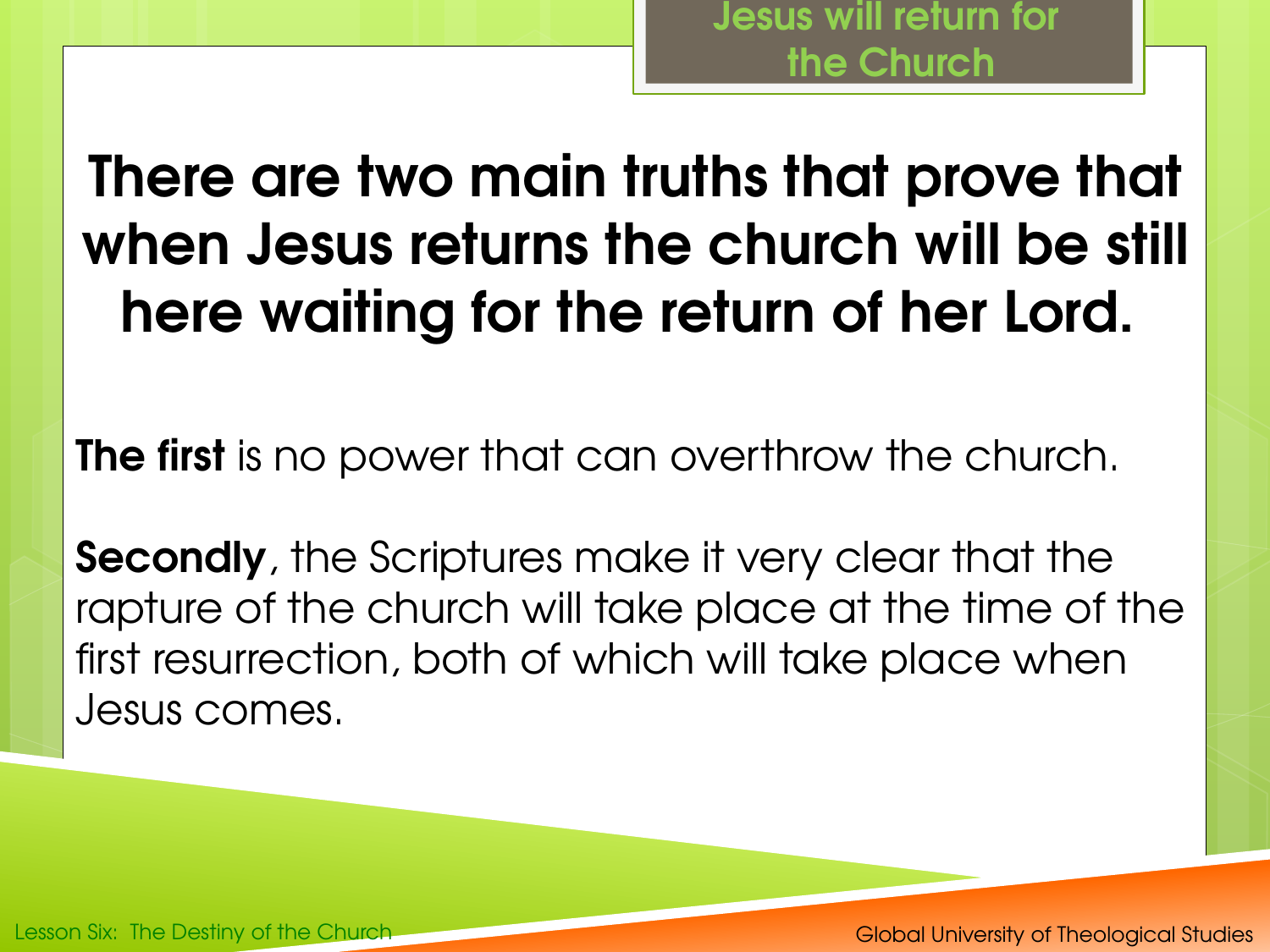

Jesus will return for
the Church
There are two main truths that prove that when Jesus returns the church will be still here waiting for the return of her Lord.

The first is no power that can overthrow the church.

Secondly, the Scriptures make it very clear that the rapture of the church will take place at the time of the first resurrection, both of which will take place when Jesus comes.
 Global University of Theological Studies
Lesson Six:  The Destiny of the Church